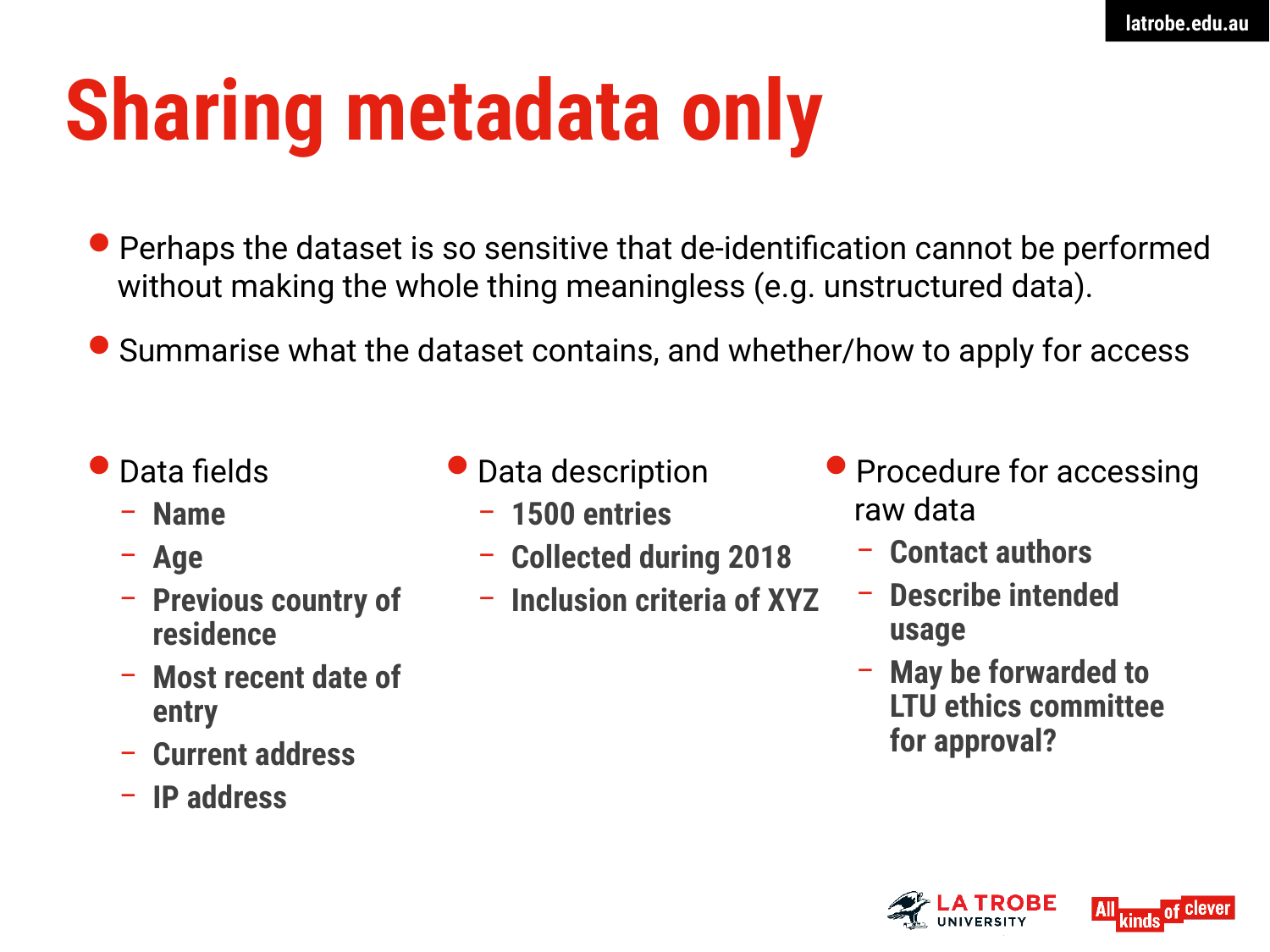

Sharing metadata only
Perhaps the dataset is so sensitive that de-identification cannot be performed without making the whole thing meaningless (e.g. unstructured data).
Summarise what the dataset contains, and whether/how to apply for access

Data fields
Name
Age
Previous country of residence
Most recent date of entry
Current address
IP address
Data description
1500 entries
Collected during 2018
Inclusion criteria of XYZ
Procedure for accessing raw data
Contact authors
Describe intended usage
May be forwarded to LTU ethics committee for approval?